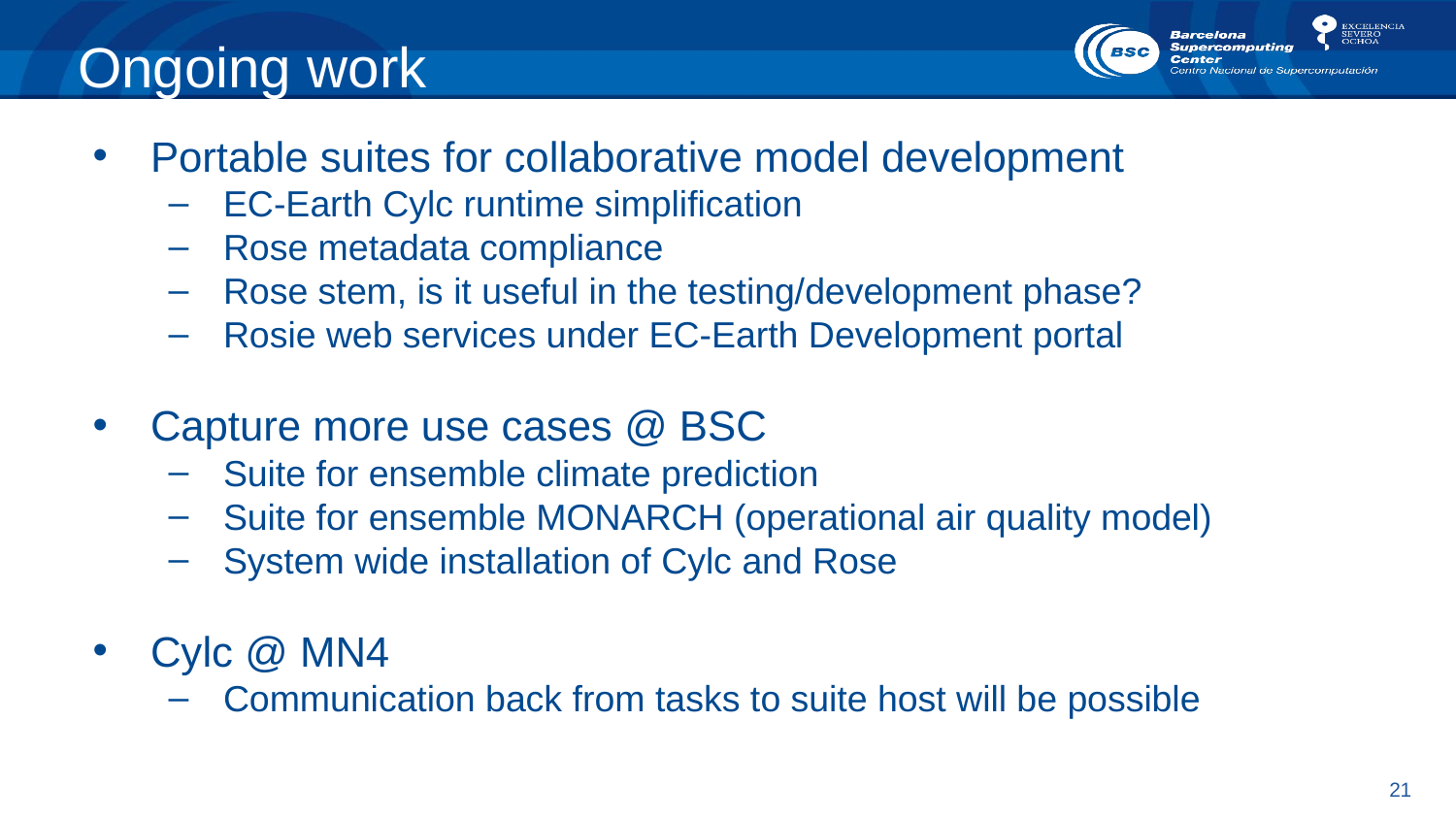

# Ongoing work
Portable suites for collaborative model development
EC-Earth Cylc runtime simplification
Rose metadata compliance
Rose stem, is it useful in the testing/development phase?
Rosie web services under EC-Earth Development portal
Capture more use cases @ BSC
Suite for ensemble climate prediction
Suite for ensemble MONARCH (operational air quality model)
System wide installation of Cylc and Rose
Cylc @ MN4
Communication back from tasks to suite host will be possible